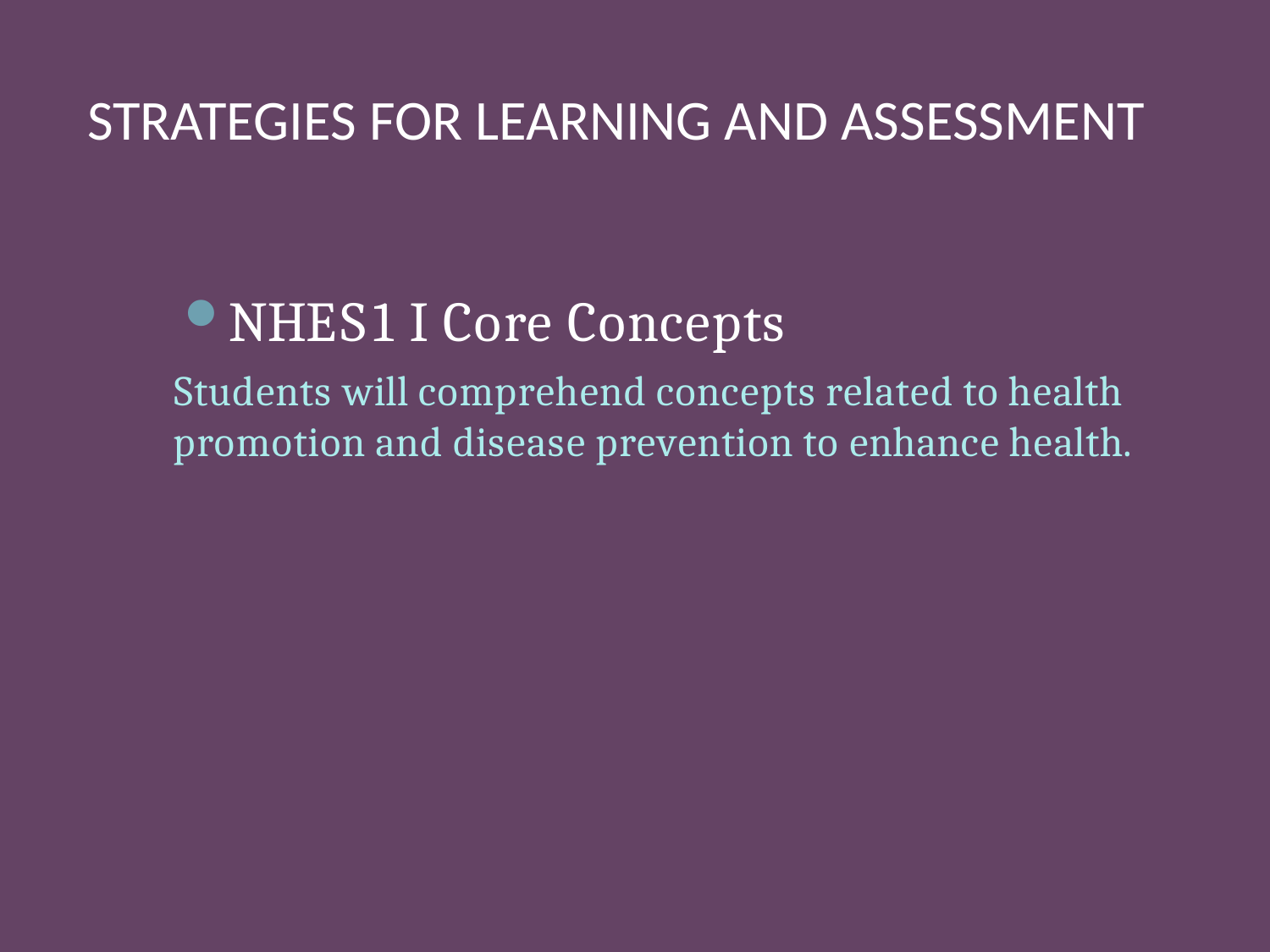

# STRATEGIES FOR LEARNING AND ASSESSMENT
NHES1 I Core Concepts
Students will comprehend concepts related to health promotion and disease prevention to enhance health.